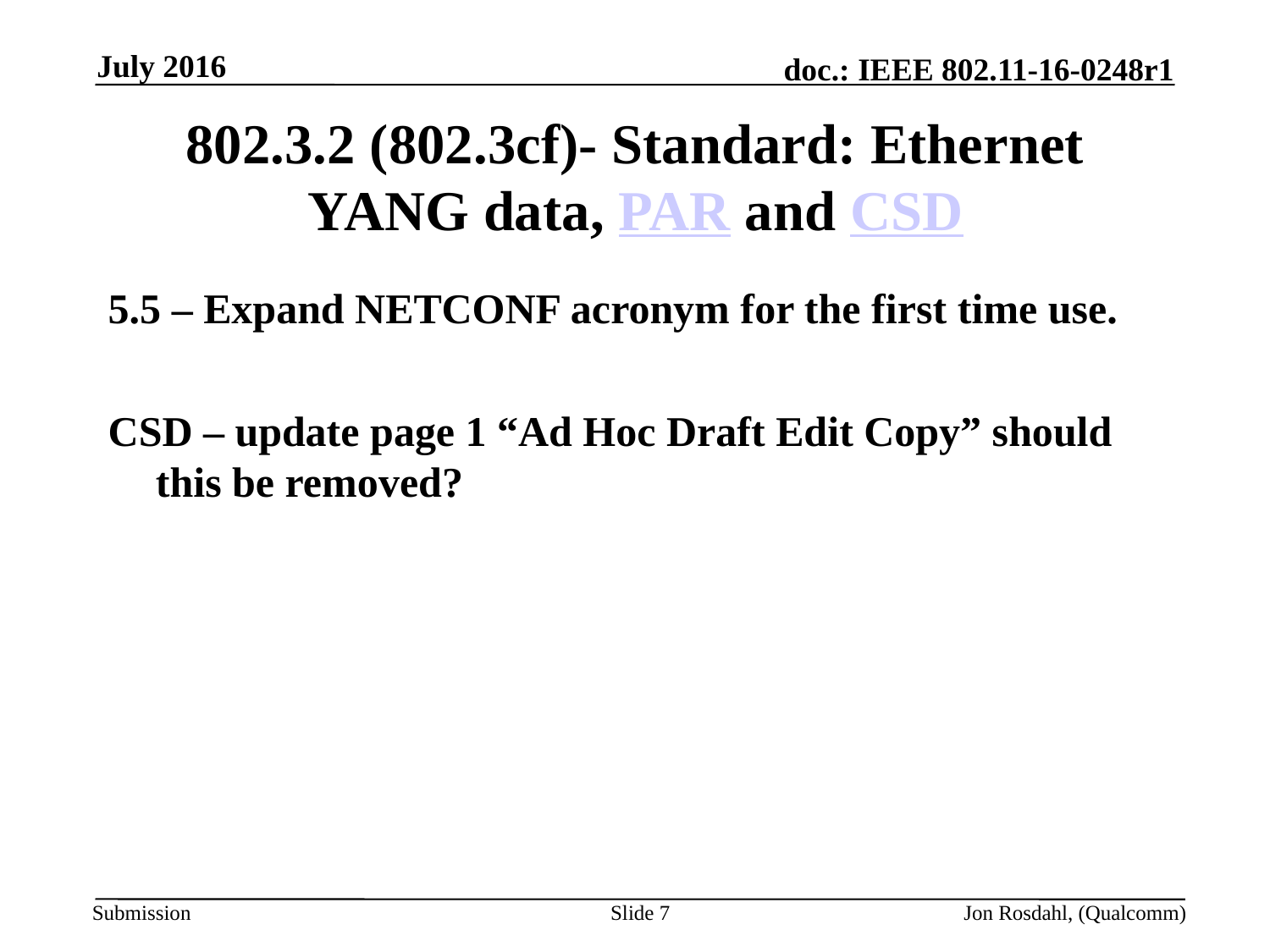

July 2016
# 802.3.2 (802.3cf)- Standard: Ethernet YANG data, PAR and CSD
5.5 – Expand NETCONF acronym for the first time use.

CSD – update page 1 “Ad Hoc Draft Edit Copy” should this be removed?

Slide 7
Jon Rosdahl, (Qualcomm)